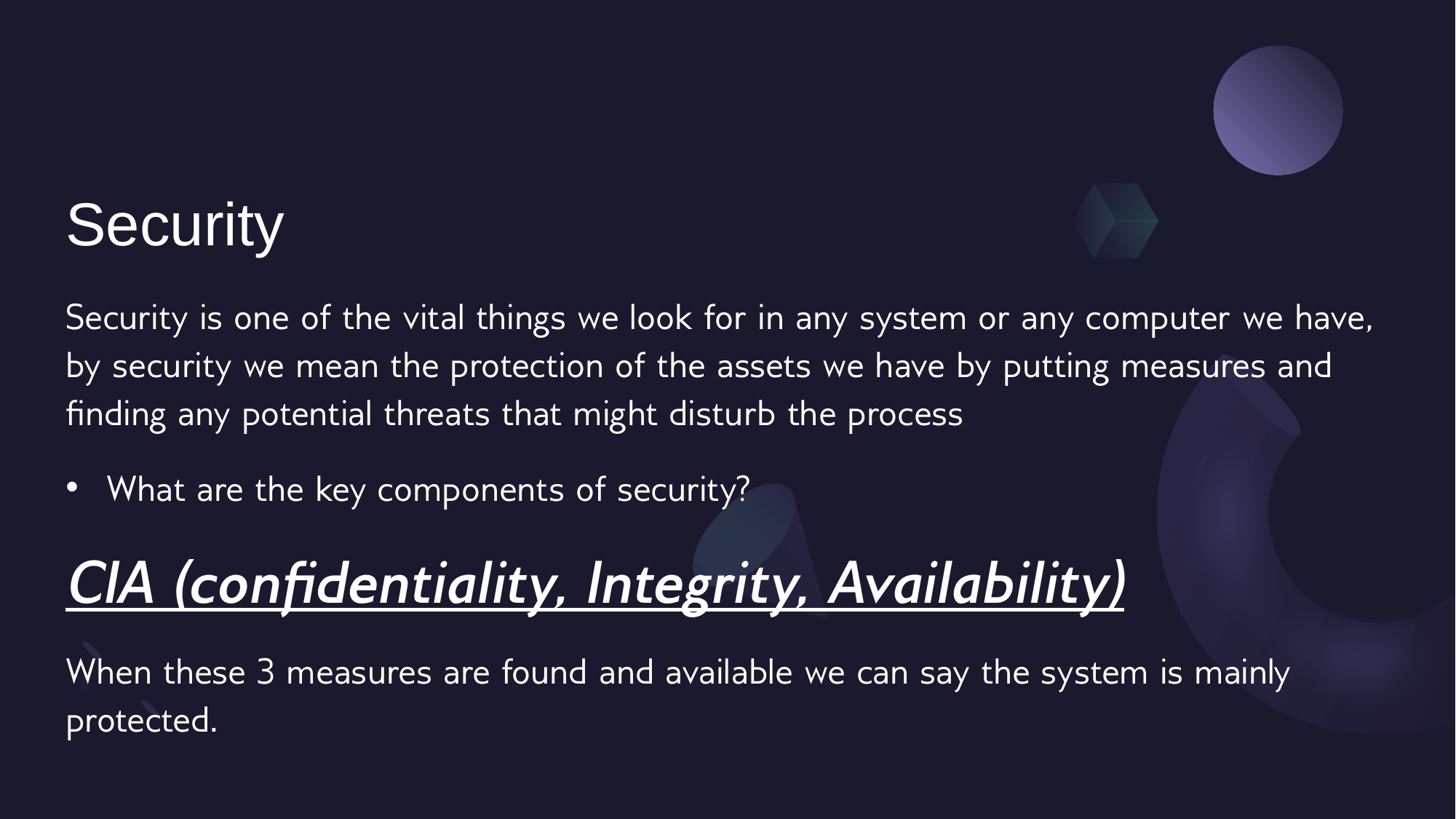

# Security
Security is one of the vital things we look for in any system or any computer we have, by security we mean the protection of the assets we have by putting measures and finding any potential threats that might disturb the process
What are the key components of security?
CIA (confidentiality, Integrity, Availability)
When these 3 measures are found and available we can say the system is mainly protected.